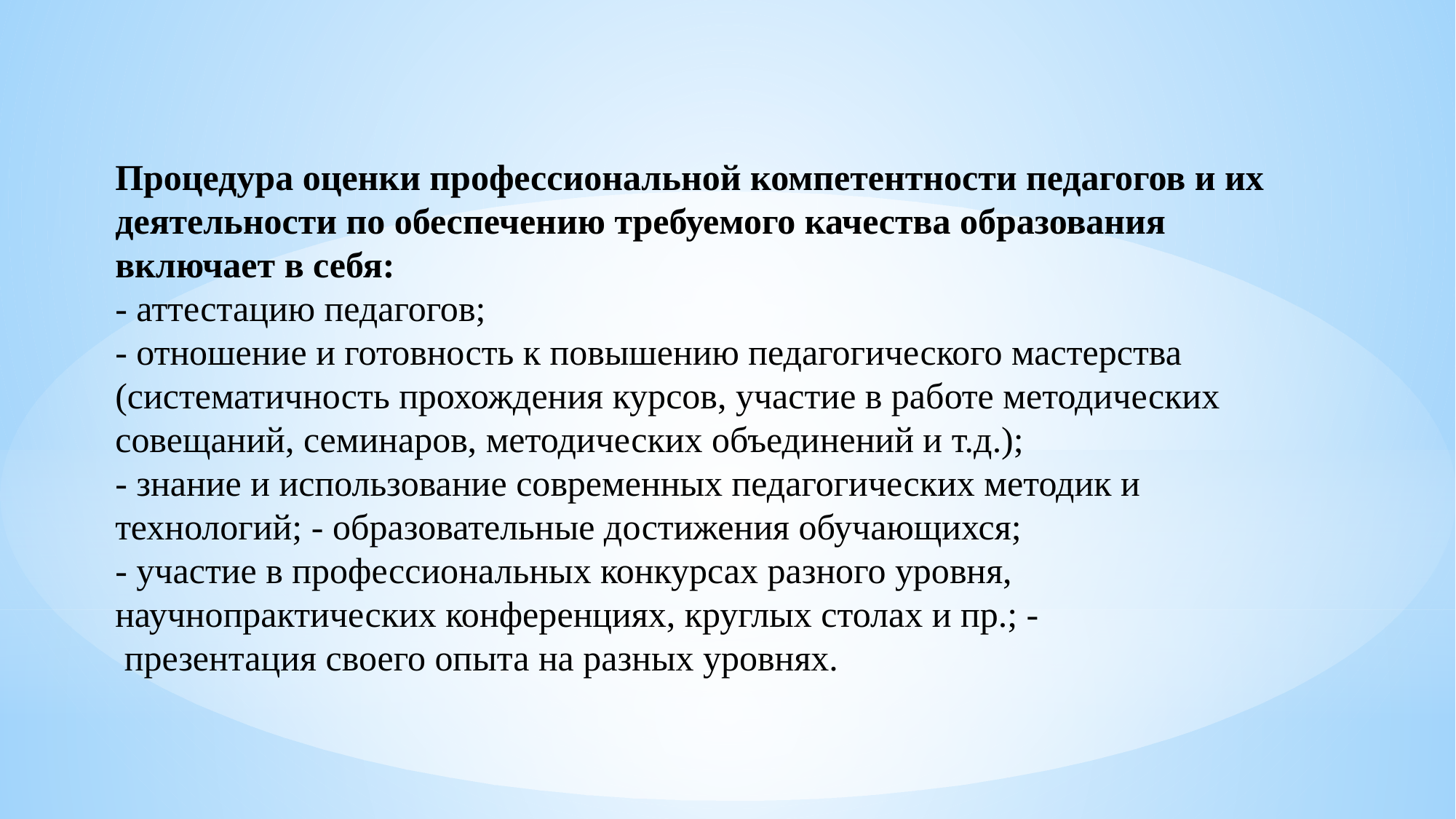

Процедура оценки профессиональной компетентности педагогов и их деятельности по обеспечению требуемого качества образования включает в себя:
- аттестацию педагогов;
- отношение и готовность к повышению педагогического мастерства (систематичность прохождения курсов, участие в работе методических совещаний, семинаров, методических объединений и т.д.);
- знание и использование современных педагогических методик и технологий; - образовательные достижения обучающихся;
- участие в профессиональных конкурсах разного уровня, научнопрактических конференциях, круглых столах и пр.; -
 презентация своего опыта на разных уровнях.